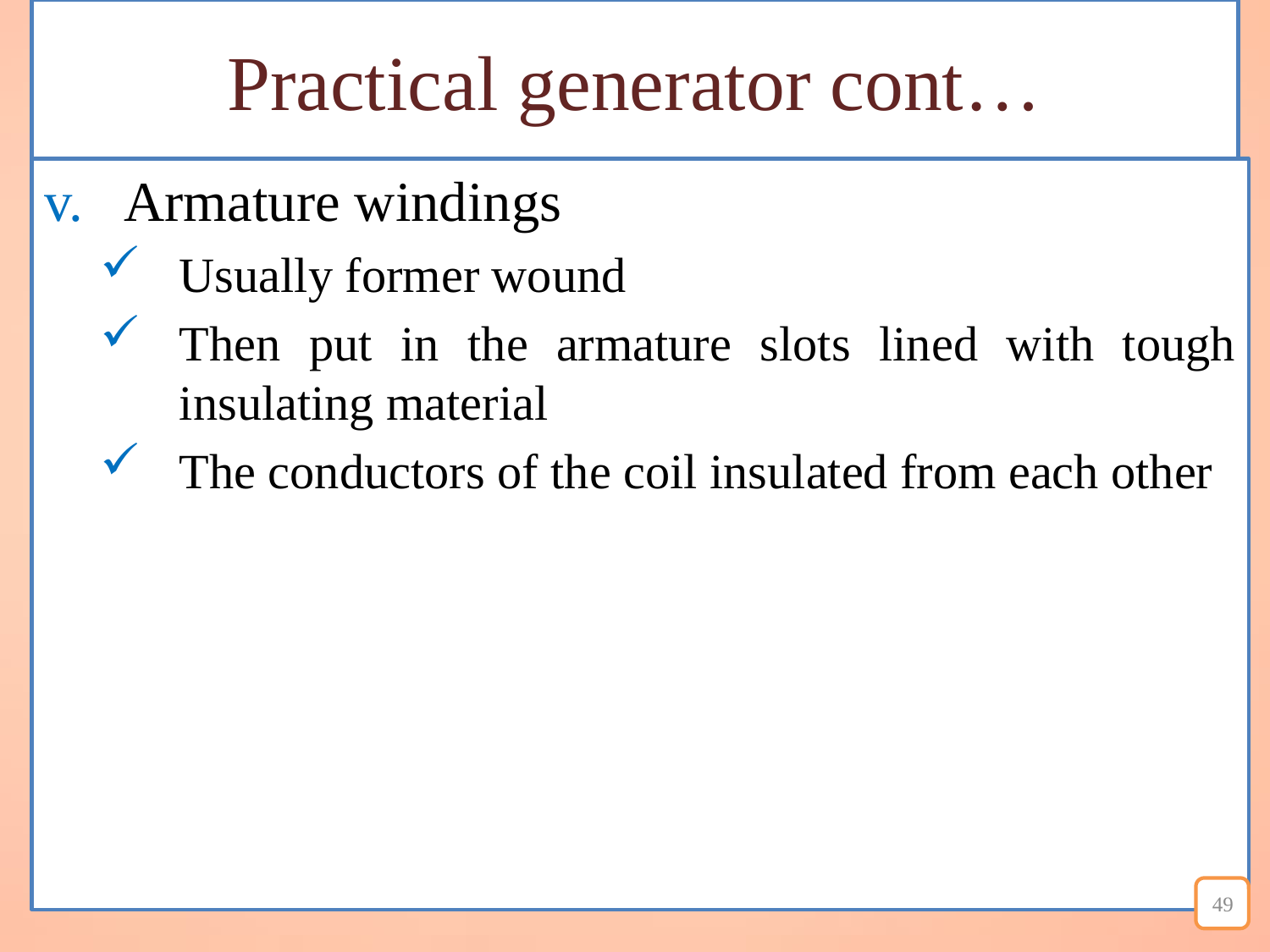

# Practical generator cont…
Armature windings
Usually former wound
Then put in the armature slots lined with tough insulating material
The conductors of the coil insulated from each other

49